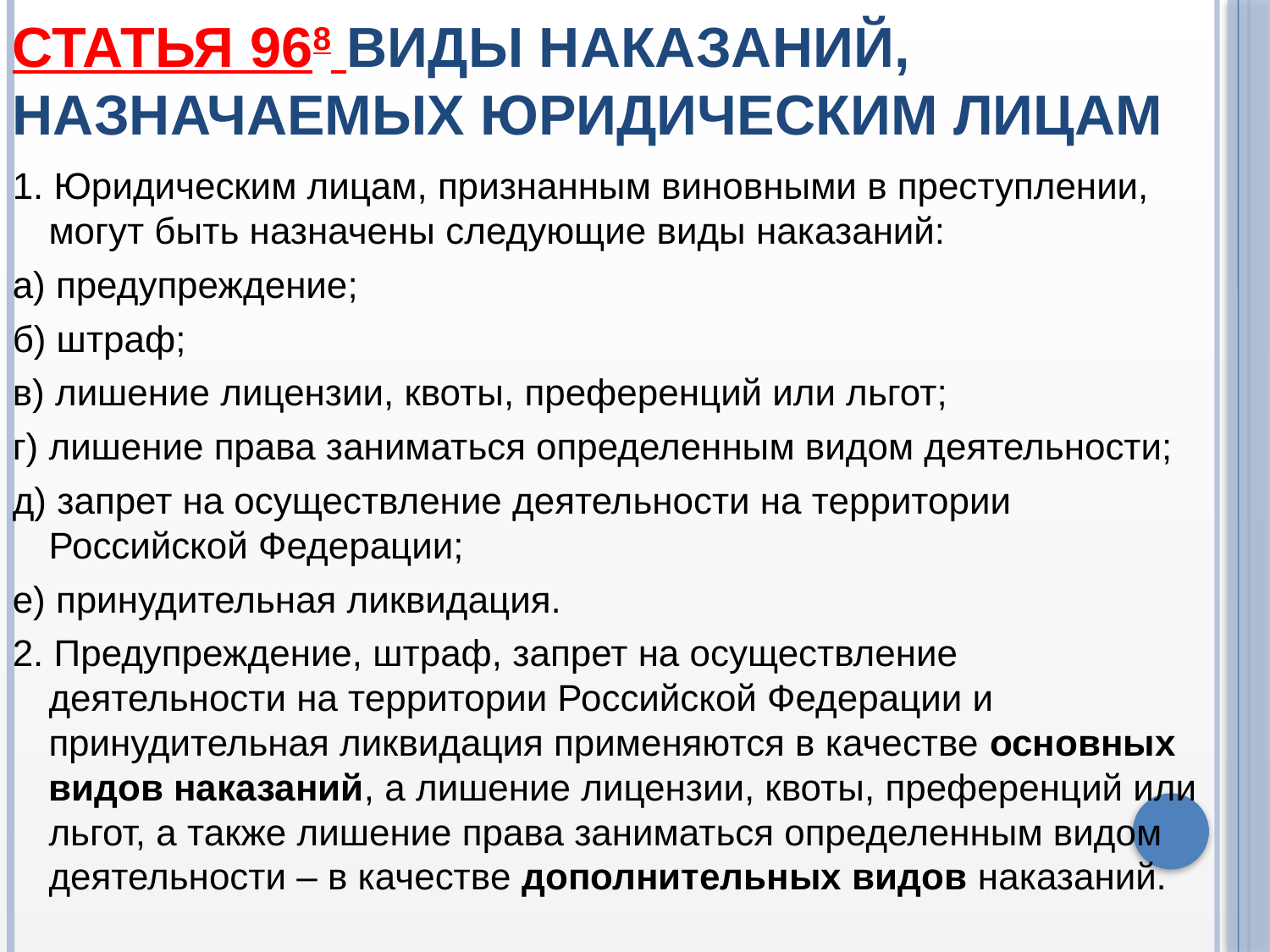

# Статья 968 Виды наказаний, назначаемых юридическим лицам
1. Юридическим лицам, признанным виновными в преступлении,  могут быть назначены следующие виды наказаний:
а) предупреждение;
б) штраф;
в) лишение лицензии, квоты, преференций или льгот;
г) лишение права заниматься определенным видом деятельности;
д) запрет на осуществление деятельности на территории Российской Федерации;
е) принудительная ликвидация.
2. Предупреждение, штраф, запрет на осуществление деятельности на территории Российской Федерации и принудительная ликвидация применяются в качестве основных видов наказаний, а лишение лицензии, квоты, преференций или льгот, а также лишение права заниматься определенным видом деятельности – в качестве дополнительных видов наказаний.